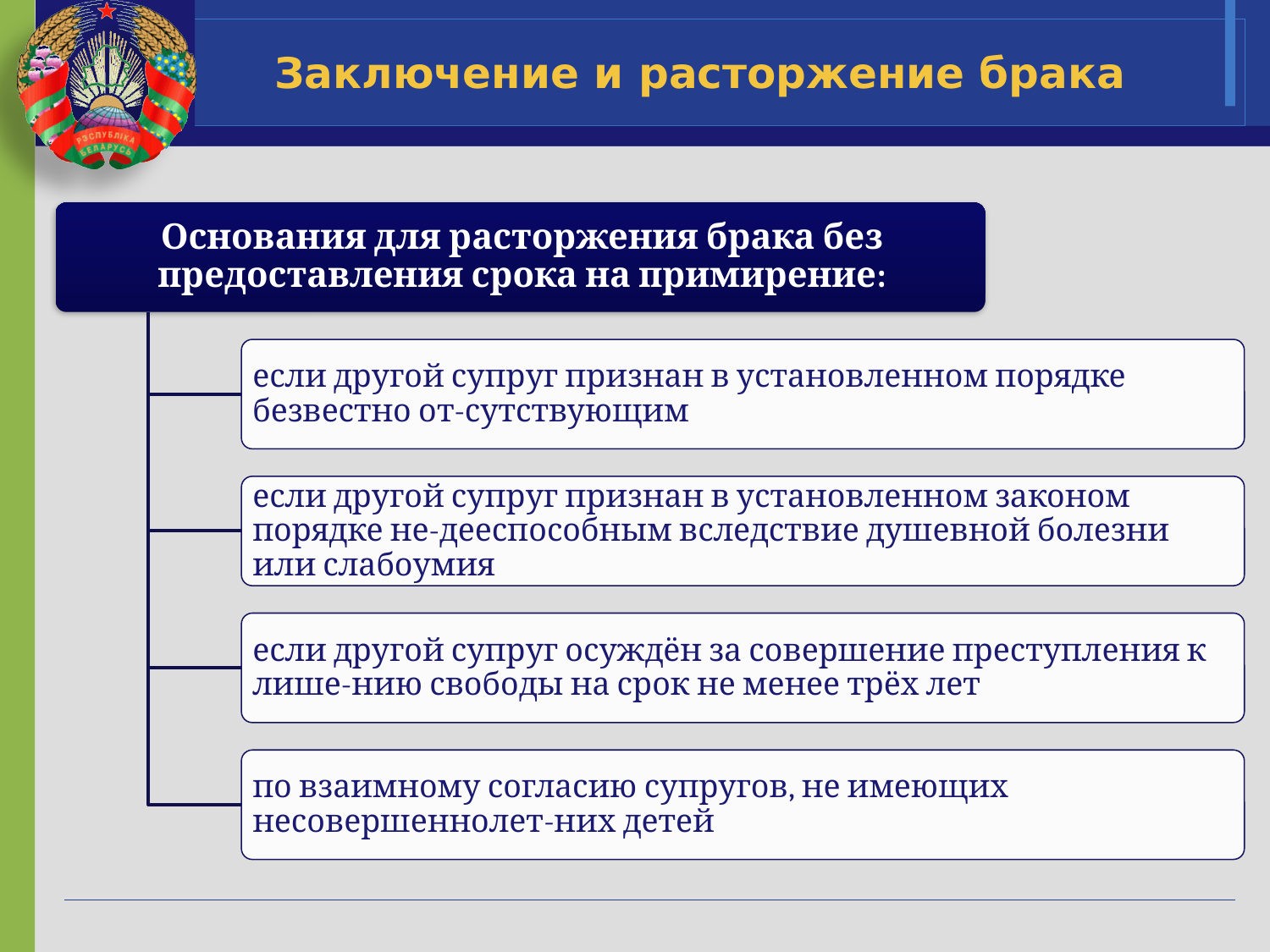

# Заключение и расторжение брака
Основания для расторжения брака без предоставления срока на примирение:
если другой супруг признан в установленном порядке безвестно от-сутствующим
если другой супруг признан в установленном законом порядке не-дееспособным вследствие душевной болезни или слабоумия
если другой супруг осуждён за совершение преступления к лише-нию свободы на срок не менее трёх лет
по взаимному согласию супругов, не имеющих несовершеннолет-них детей